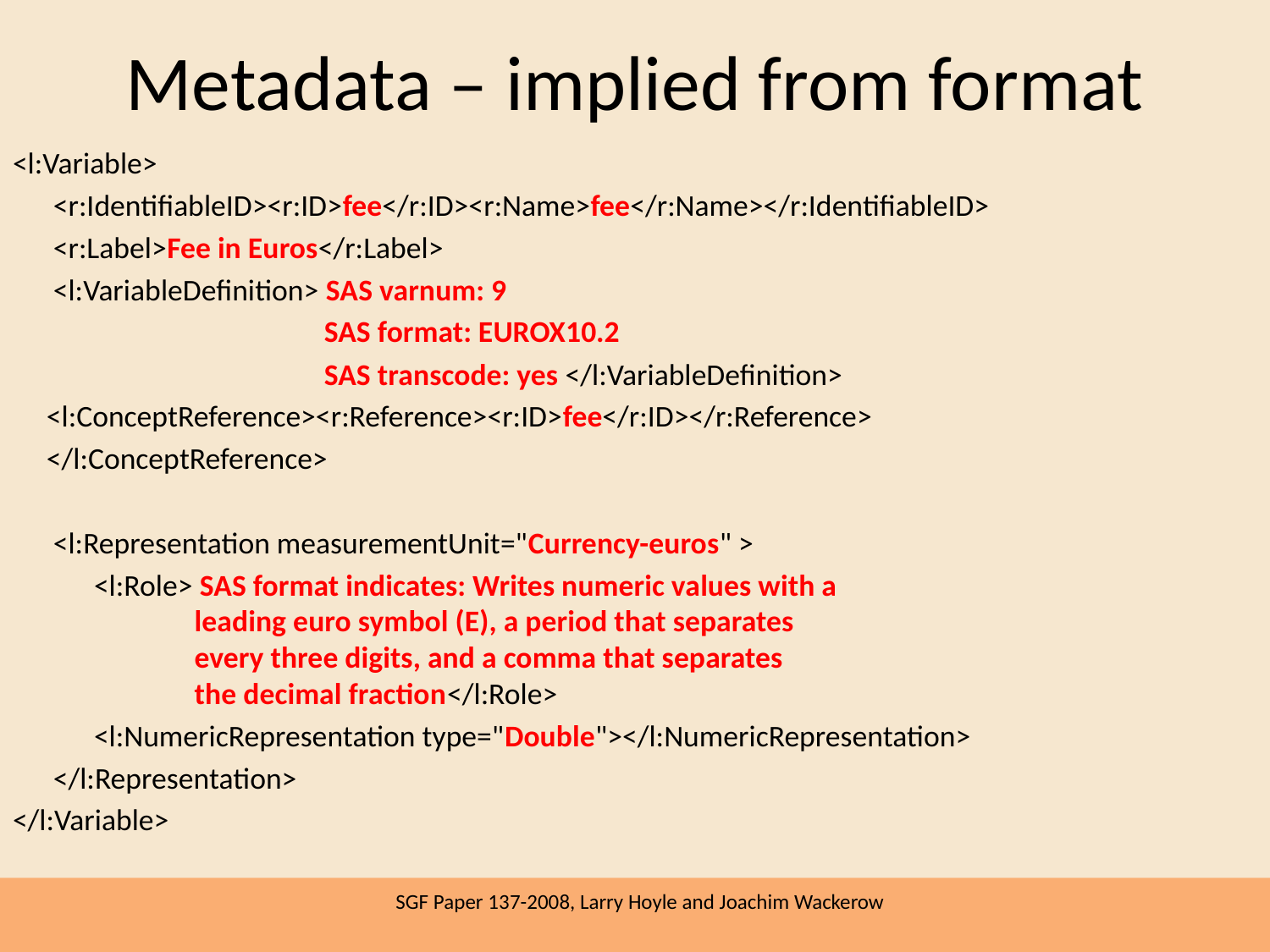

# Metadata – implied from format
<l:Variable>
      <r:IdentifiableID><r:ID>fee</r:ID><r:Name>fee</r:Name></r:IdentifiableID>
      <r:Label>Fee in Euros</r:Label>
      <l:VariableDefinition> SAS varnum: 9
                                              SAS format: EUROX10.2
                                              SAS transcode: yes </l:VariableDefinition>
     <l:ConceptReference><r:Reference><r:ID>fee</r:ID></r:Reference>
     </l:ConceptReference>

      <l:Representation measurementUnit="Currency-euros" >
            <l:Role> SAS format indicates: Writes numeric values with a
                     leading euro symbol (E), a period that separates
                     every three digits, and a comma that separates
                     the decimal fraction</l:Role>
            <l:NumericRepresentation type="Double"></l:NumericRepresentation>
      </l:Representation>
</l:Variable>
SGF Paper 137-2008, Larry Hoyle and Joachim Wackerow